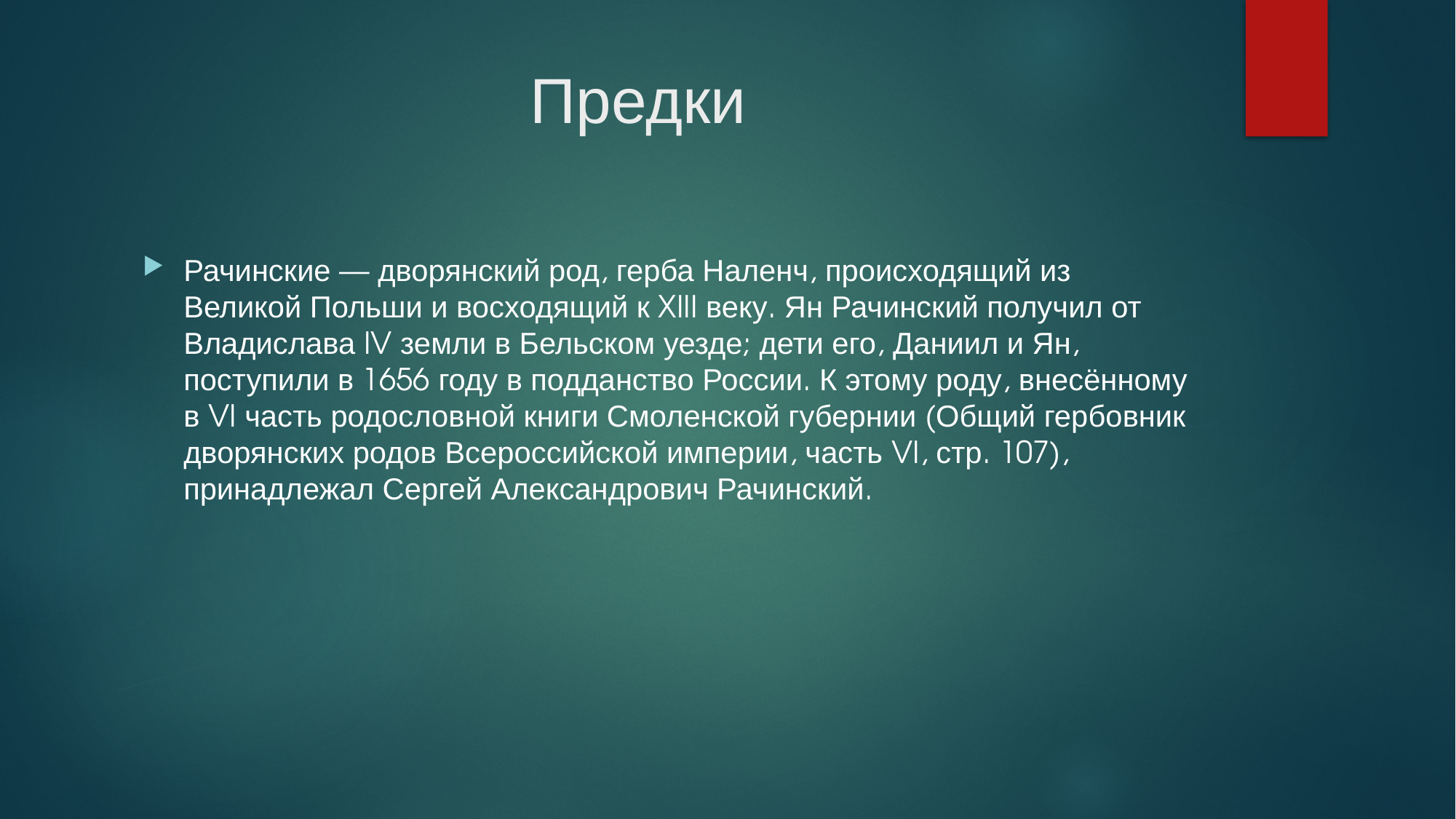

# Предки
Рачинские — дворянский род, герба Наленч, происходящий из Великой Польши и восходящий к XIII веку. Ян Рачинский получил от Владислава IV земли в Бельском уезде; дети его, Даниил и Ян, поступили в 1656 году в подданство России. К этому роду, внесённому в VI часть родословной книги Смоленской губернии (Общий гербовник дворянских родов Всероссийской империи, часть VI, стр. 107), принадлежал Сергей Александрович Рачинский.